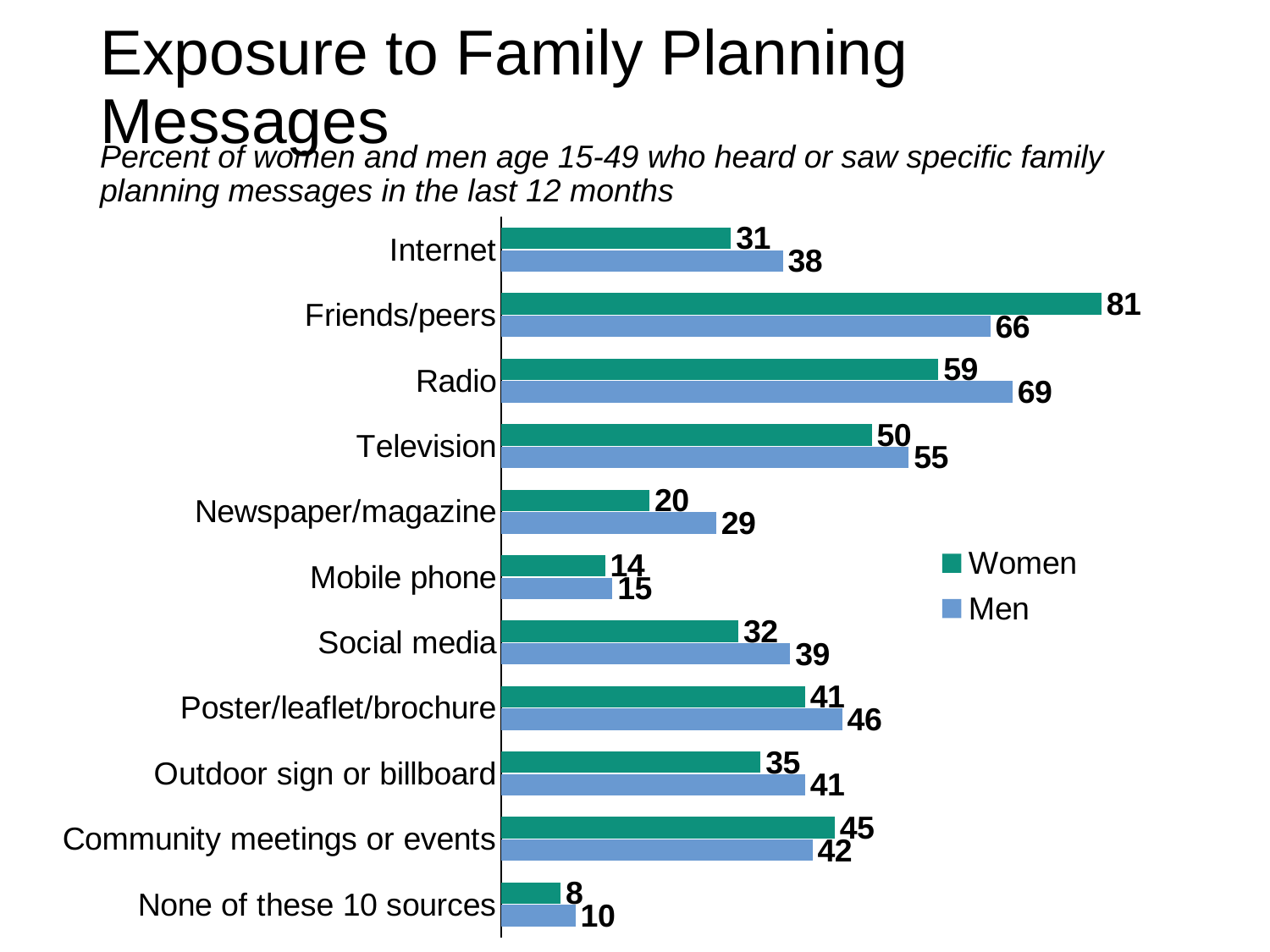

# Exposure to Family Planning Messages
Percent of women and men age 15-49 who heard or saw specific family planning messages in the last 12 months

### Chart

| Category | Men | Women |
|---|---|---|
| None of these 10 sources | 10.0 | 8.0 |
| Community meetings or events | 42.0 | 45.0 |
| Outdoor sign or billboard | 41.0 | 35.0 |
| Poster/leaflet/brochure | 46.0 | 41.0 |
| Social media | 39.0 | 32.0 |
| Mobile phone | 15.0 | 14.0 |
| Newspaper/magazine | 29.0 | 20.0 |
| Television | 55.0 | 50.0 |
| Radio | 69.0 | 59.0 |
| Friends/peers | 66.0 | 81.0 |
| Internet | 38.0 | 31.0 |